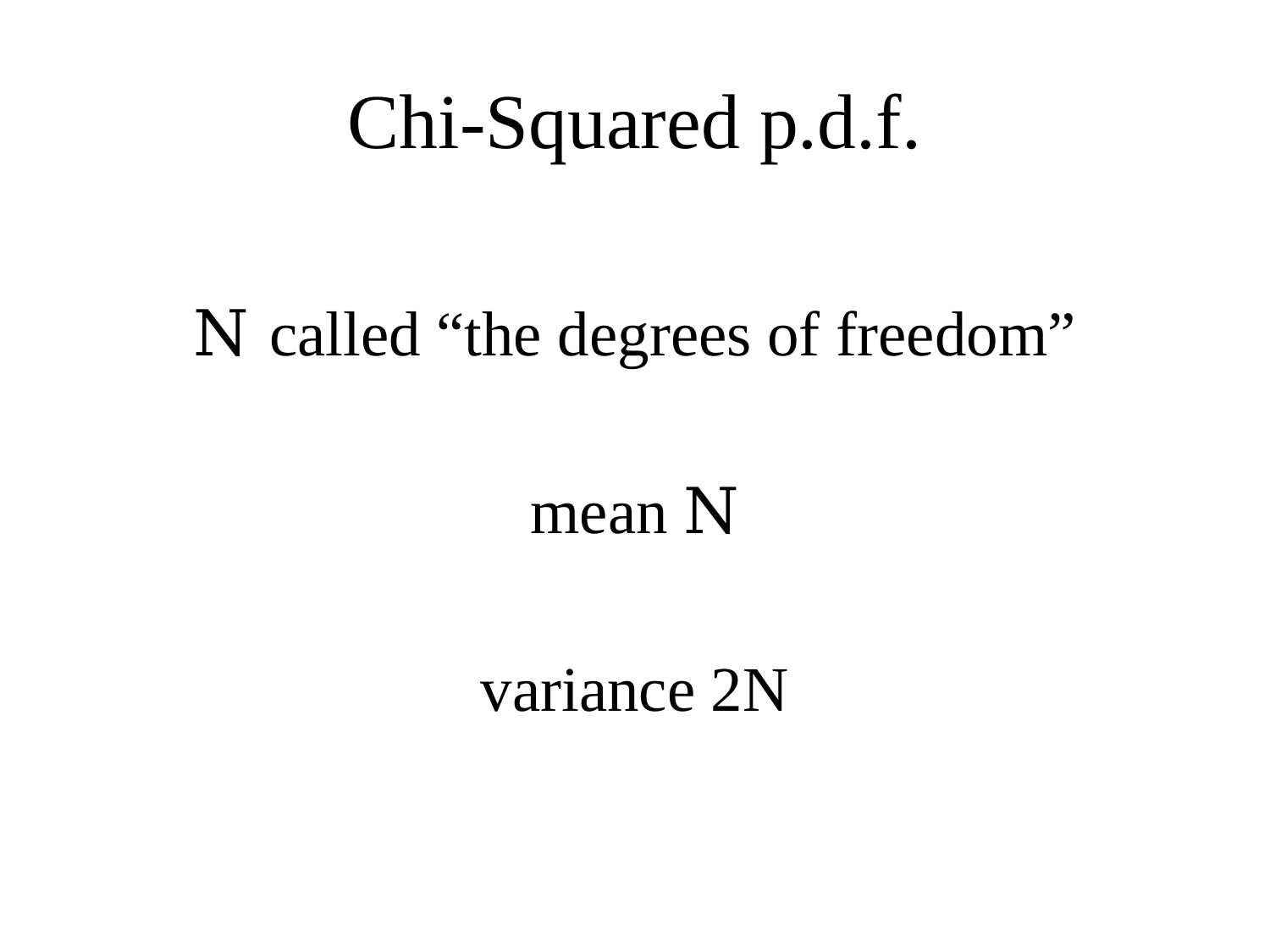

# Chi-Squared p.d.f.
N called “the degrees of freedom”

mean N

variance 2N